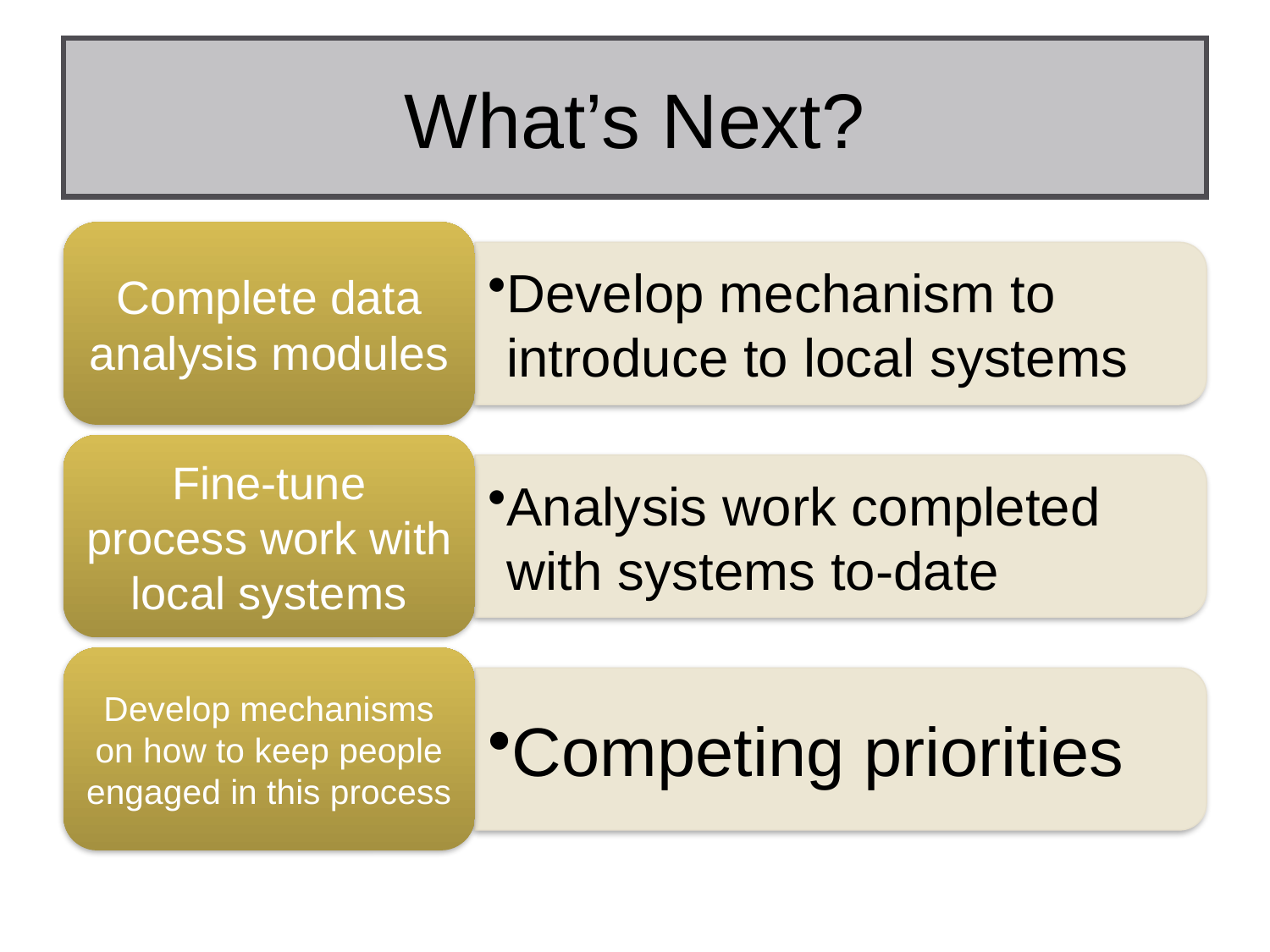

# What’s Next?
Develop mechanisms on how to keep people engaged in this process
Competing priorities